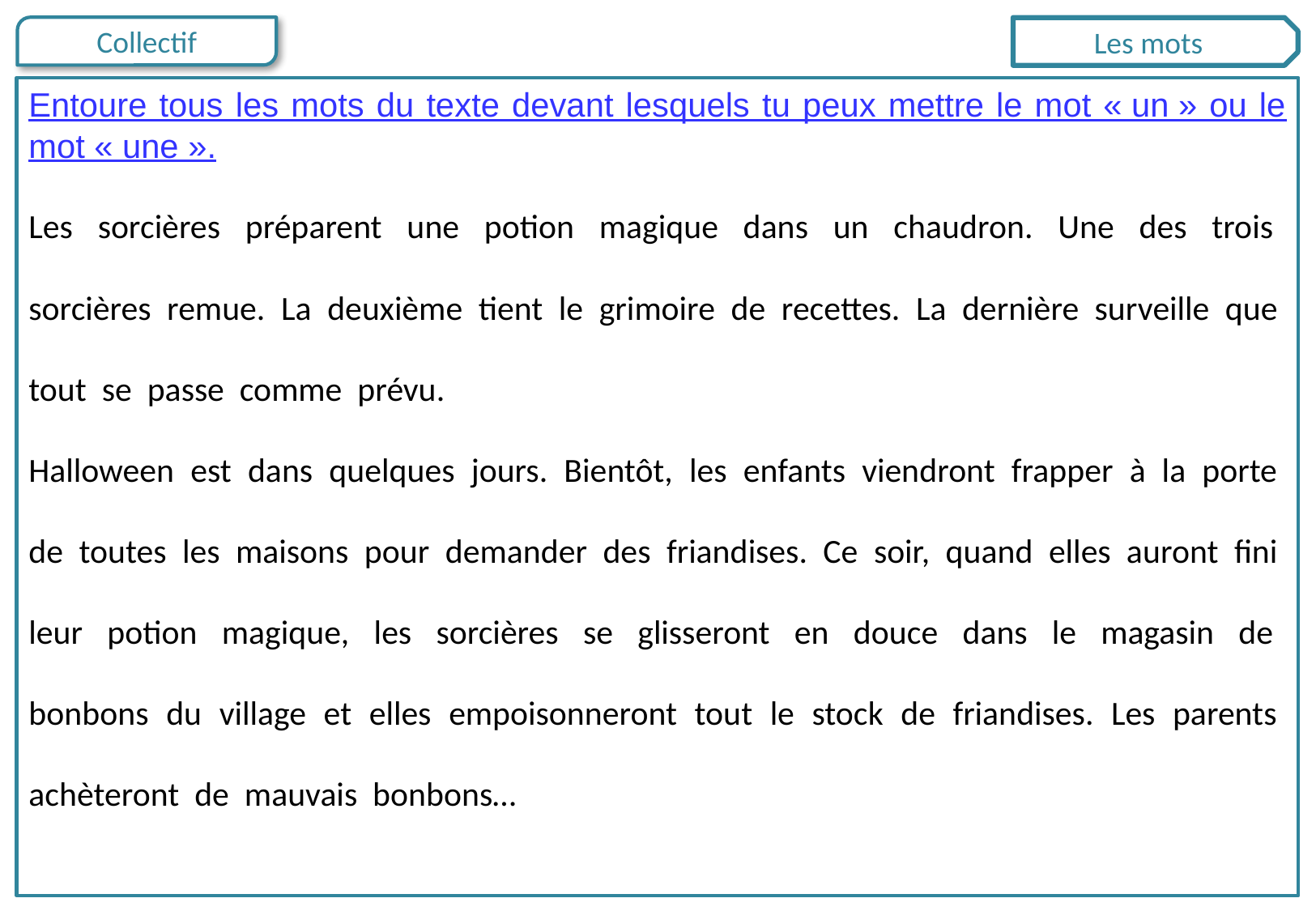

Les mots
Entoure tous les mots du texte devant lesquels tu peux mettre le mot « un » ou le mot « une ».
Les  sorcières  préparent  une  potion  magique  dans  un  chaudron.  Une  des  trois  sorcières  remue.  La  deuxième  tient  le  grimoire  de  recettes.  La  dernière  surveille  que  tout  se  passe  comme  prévu.
Halloween  est  dans  quelques  jours.  Bientôt,  les  enfants  viendront  frapper  à  la  porte  de  toutes  les  maisons  pour  demander  des  friandises.  Ce  soir,  quand  elles  auront  fini  leur  potion  magique,  les  sorcières  se  glisseront  en  douce  dans  le  magasin  de  bonbons  du  village  et  elles  empoisonneront  tout  le  stock  de  friandises.  Les  parents  achèteront  de  mauvais  bonbons…